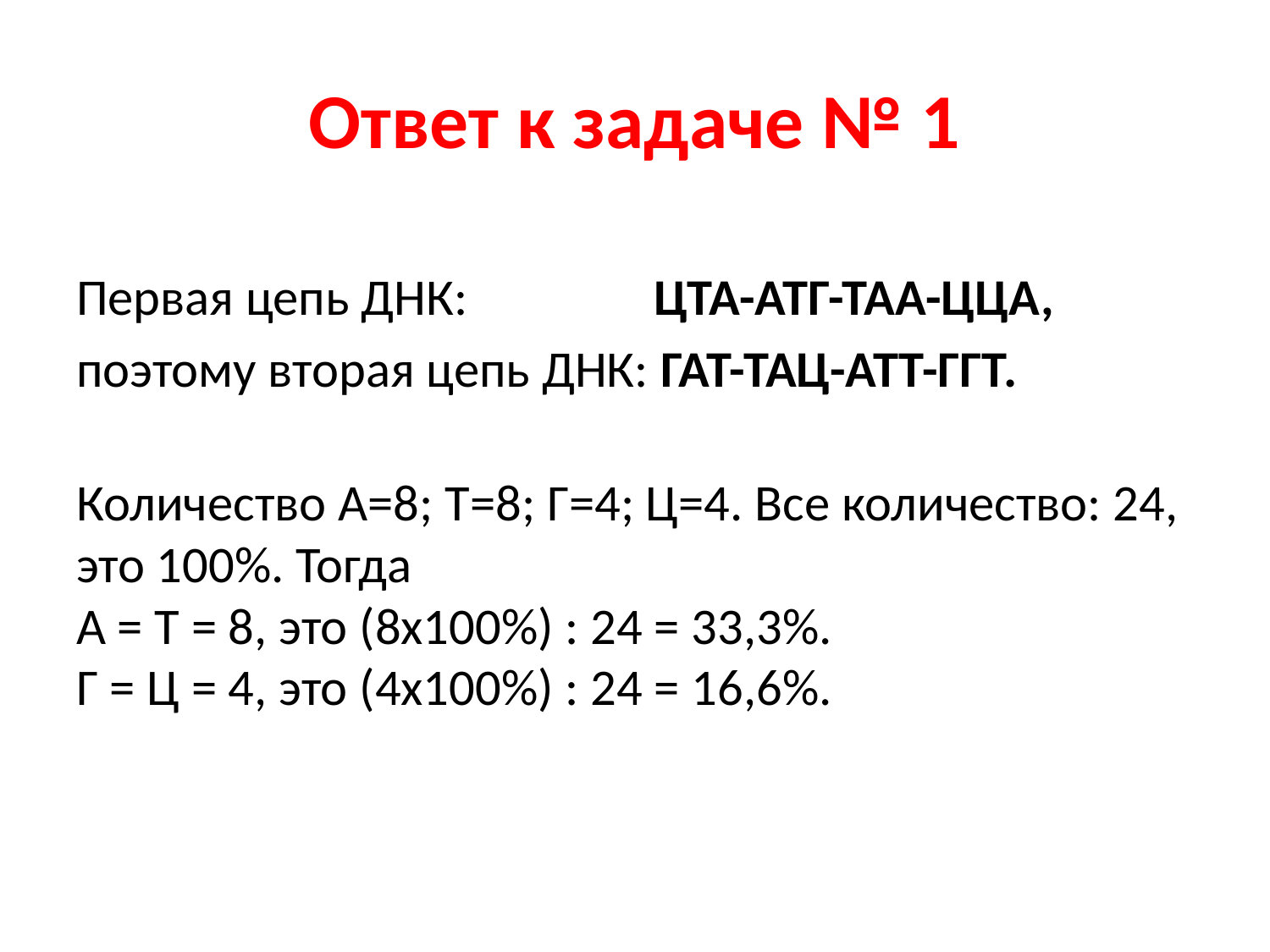

# Ответ к задаче № 1
Первая цепь ДНК:                ЦТА-АТГ-ТАА-ЦЦА,
поэтому вторая цепь ДНК: ГАТ-ТАЦ-АТТ-ГГТ.
Количество А=8; Т=8; Г=4; Ц=4. Все количество: 24, это 100%. Тогда
А = Т = 8, это (8х100%) : 24 = 33,3%.
Г = Ц = 4, это (4х100%) : 24 = 16,6%.